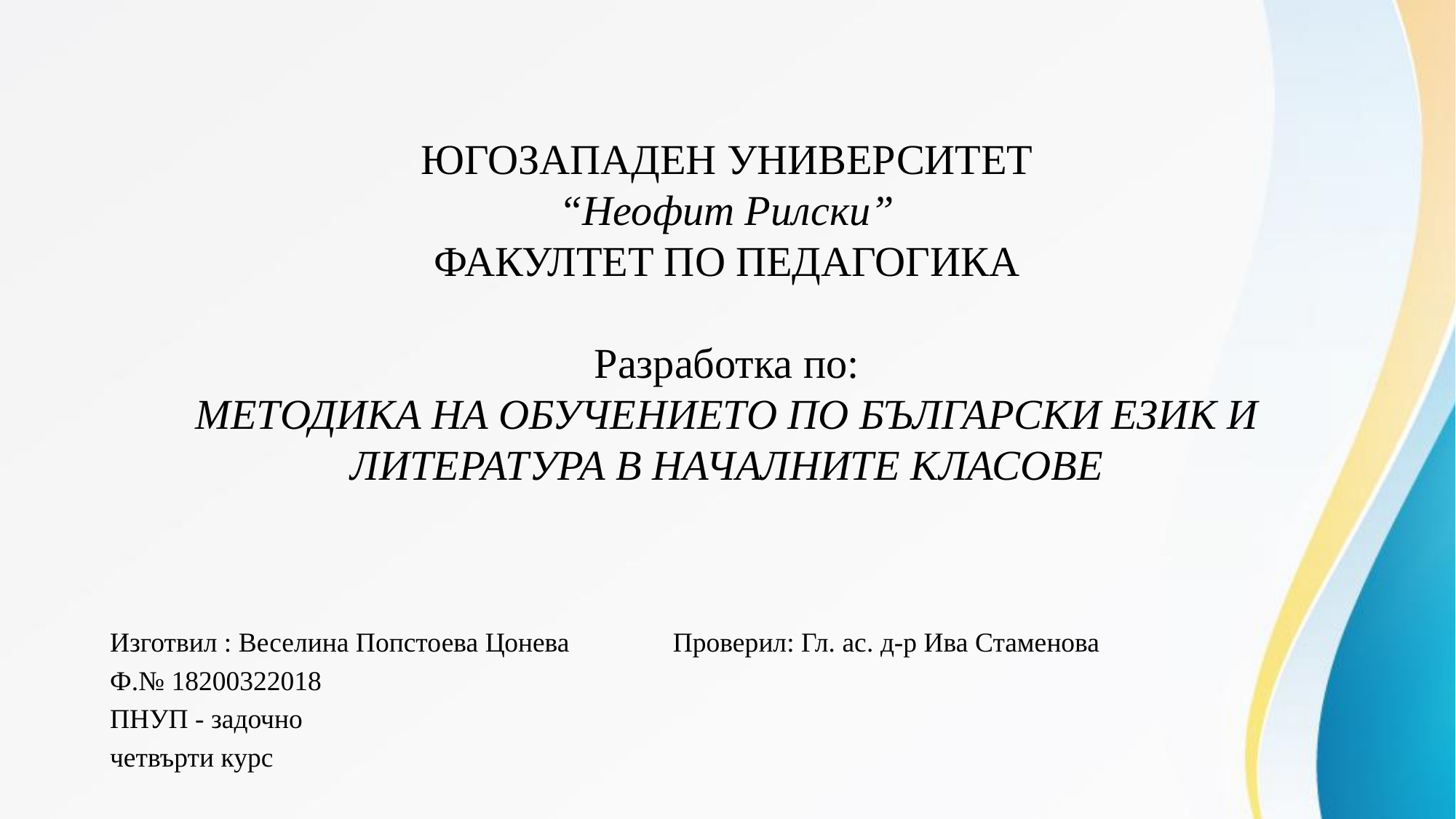

# ЮГОЗАПАДЕН УНИВЕРСИТЕТ “Неофит Рилски” ФАКУЛТЕТ ПО ПЕДАГОГИКА Разработка по: МЕТОДИКА НА ОБУЧЕНИЕТО ПО БЪЛГАРСКИ ЕЗИК И ЛИТЕРАТУРА В НАЧАЛНИТЕ КЛАСОВЕ
Изготвил : Веселина Попстоева Цонева               Проверил: Гл. ас. д-р Ива Стаменова
Ф.№ 18200322018
ПНУП - задочно
четвърти курс